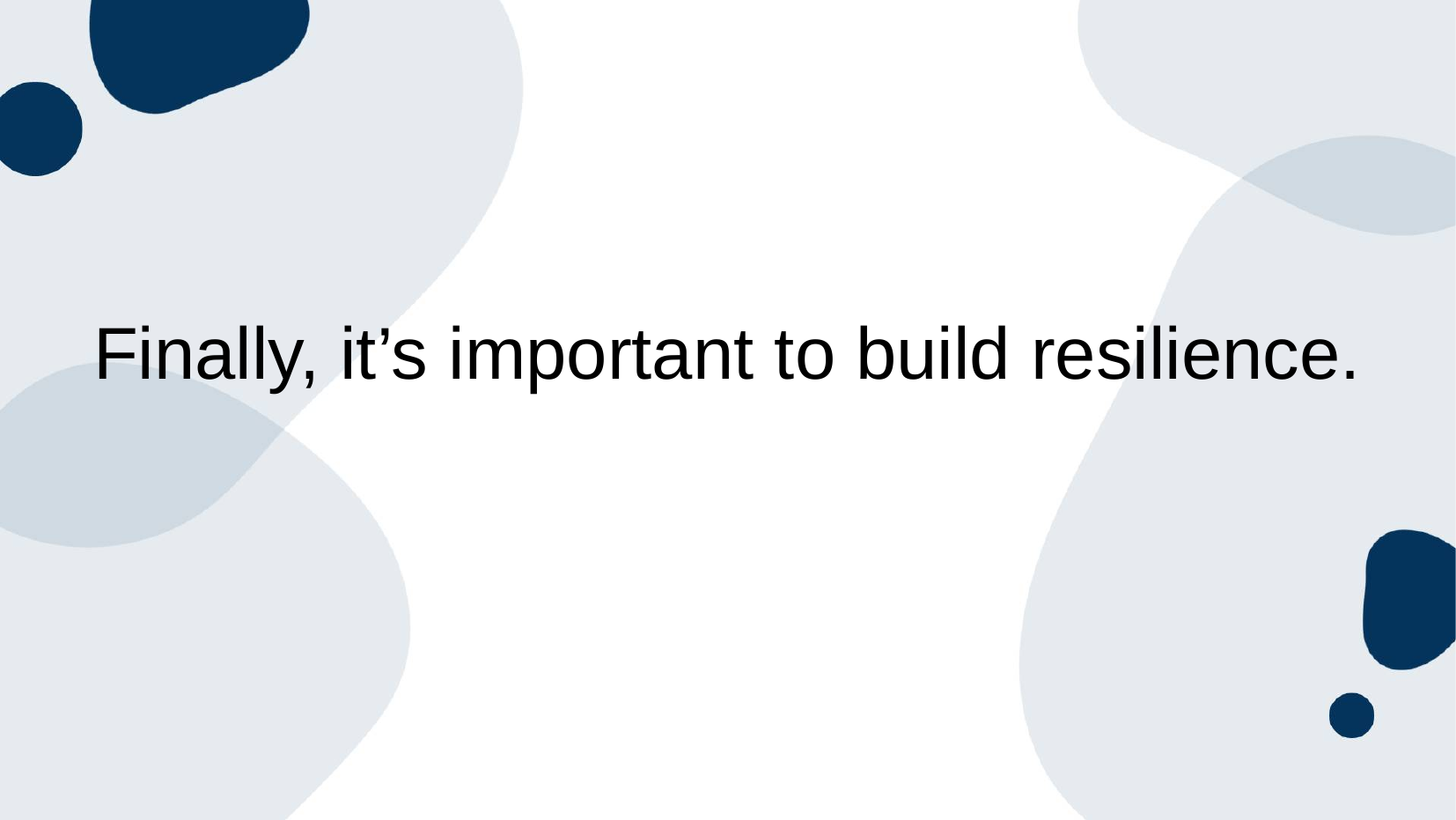

# Finally, it’s important to build resilience.